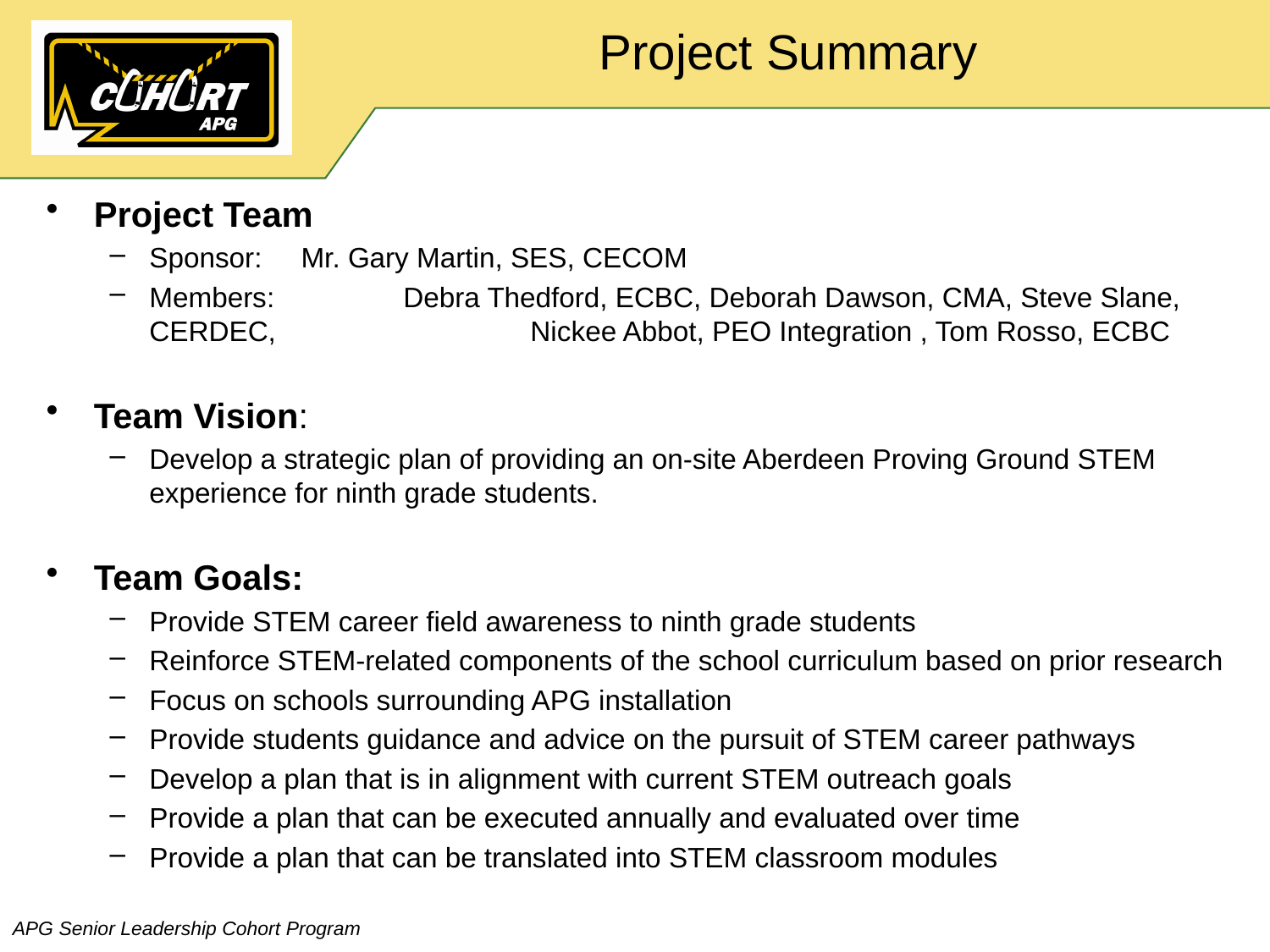

# Project Summary
Project Team
Sponsor:     Mr. Gary Martin, SES, CECOM
Members:  	Debra Thedford, ECBC, Deborah Dawson, CMA, Steve Slane, CERDEC, 		Nickee Abbot, PEO Integration , Tom Rosso, ECBC

Team Vision:
Develop a strategic plan of providing an on-site Aberdeen Proving Ground STEM experience for ninth grade students.

Team Goals:
Provide STEM career field awareness to ninth grade students
Reinforce STEM-related components of the school curriculum based on prior research
Focus on schools surrounding APG installation
Provide students guidance and advice on the pursuit of STEM career pathways
Develop a plan that is in alignment with current STEM outreach goals
Provide a plan that can be executed annually and evaluated over time
Provide a plan that can be translated into STEM classroom modules